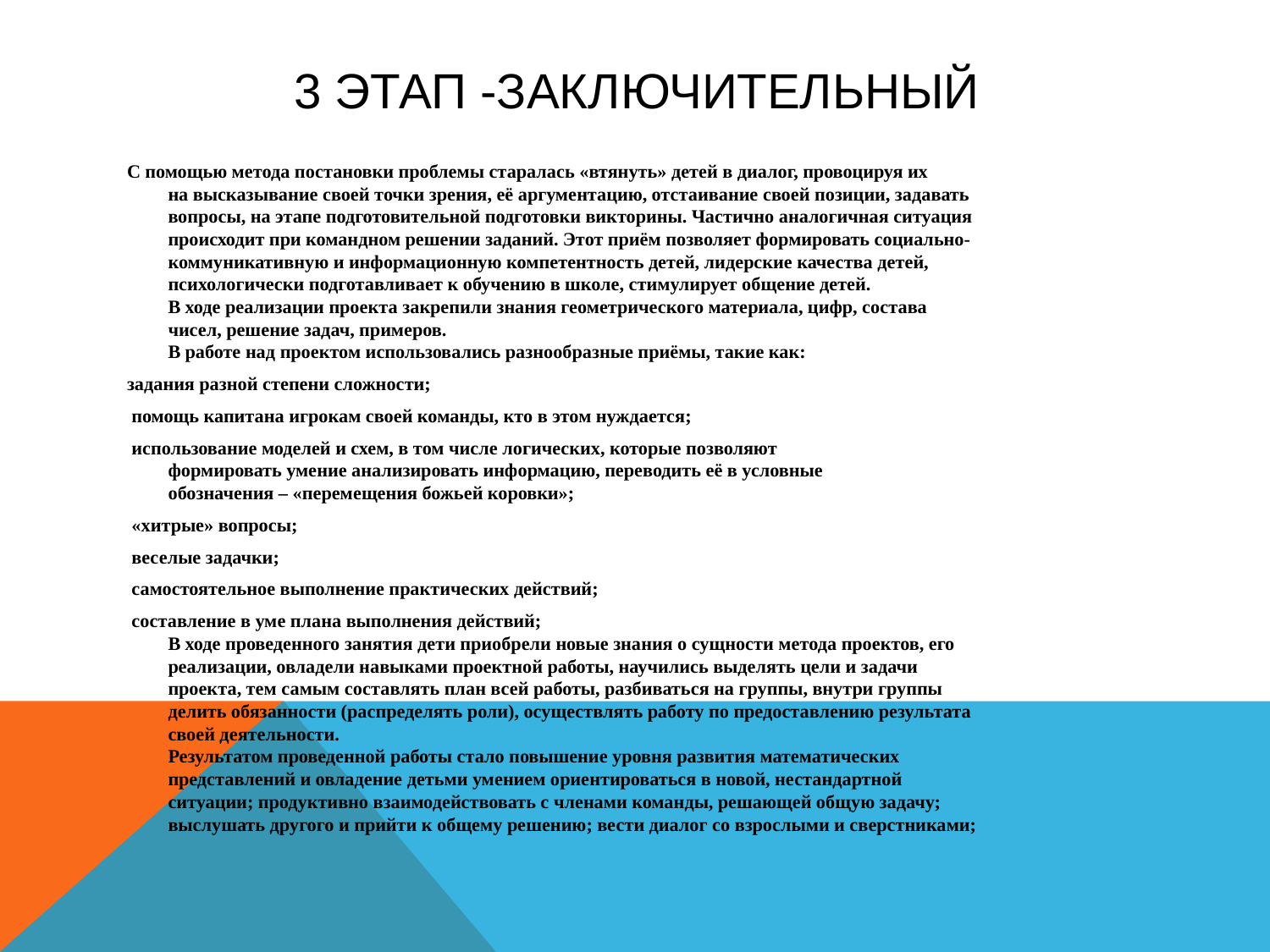

# 3 этап -заключительный
С помощью метода постановки проблемы старалась «втянуть» детей в диалог, провоцируя их
на высказывание своей точки зрения, её аргументацию, отстаивание своей позиции, задавать
вопросы, на этапе подготовительной подготовки викторины. Частично аналогичная ситуация
происходит при командном решении заданий. Этот приём позволяет формировать социально-
коммуникативную и информационную компетентность детей, лидерские качества детей,
психологически подготавливает к обучению в школе, стимулирует общение детей.
В ходе реализации проекта закрепили знания геометрического материала, цифр, состава
чисел, решение задач, примеров.
В работе над проектом использовались разнообразные приёмы, такие как:
задания разной степени сложности;
 помощь капитана игрокам своей команды, кто в этом нуждается;
 использование моделей и схем, в том числе логических, которые позволяют
формировать умение анализировать информацию, переводить её в условные
обозначения – «перемещения божьей коровки»;
 «хитрые» вопросы;
 веселые задачки;
 самостоятельное выполнение практических действий;
 составление в уме плана выполнения действий;
В ходе проведенного занятия дети приобрели новые знания о сущности метода проектов, его
реализации, овладели навыками проектной работы, научились выделять цели и задачи
проекта, тем самым составлять план всей работы, разбиваться на группы, внутри группы
делить обязанности (распределять роли), осуществлять работу по предоставлению результата
своей деятельности.
Результатом проведенной работы стало повышение уровня развития математических
представлений и овладение детьми умением ориентироваться в новой, нестандартной
ситуации; продуктивно взаимодействовать с членами команды, решающей общую задачу;
выслушать другого и прийти к общему решению; вести диалог со взрослыми и сверстниками;